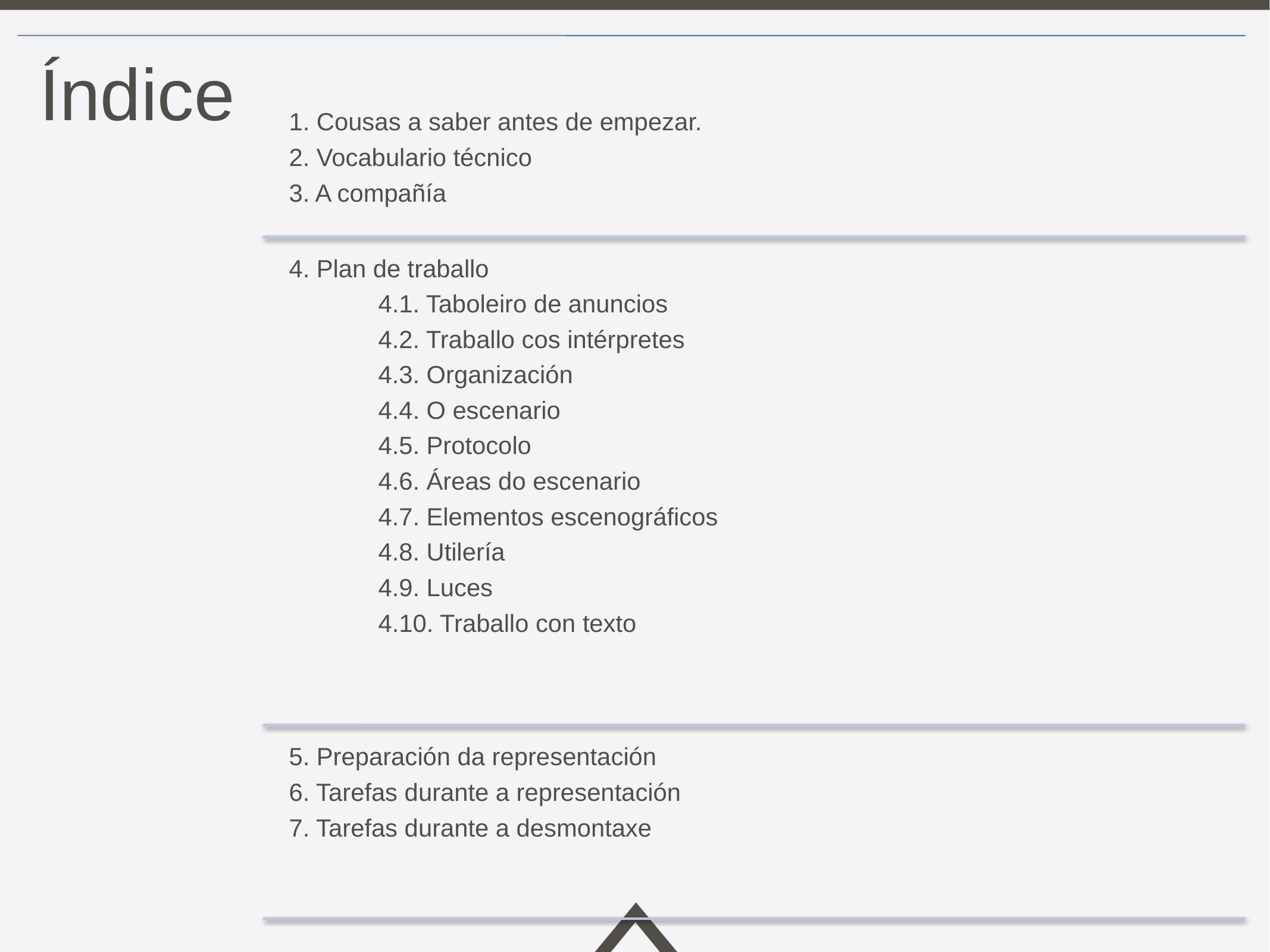

Índice

1. Cousas a saber antes de empezar.
2. Vocabulario técnico
3. A compañía

4. Plan de traballo
	4.1. Taboleiro de anuncios
	4.2. Traballo cos intérpretes
	4.3. Organización
	4.4. O escenario
	4.5. Protocolo
	4.6. Áreas do escenario
	4.7. Elementos escenográficos
	4.8. Utilería
	4.9. Luces
	4.10. Traballo con texto

5. Preparación da representación
6. Tarefas durante a representación
7. Tarefas durante a desmontaxe